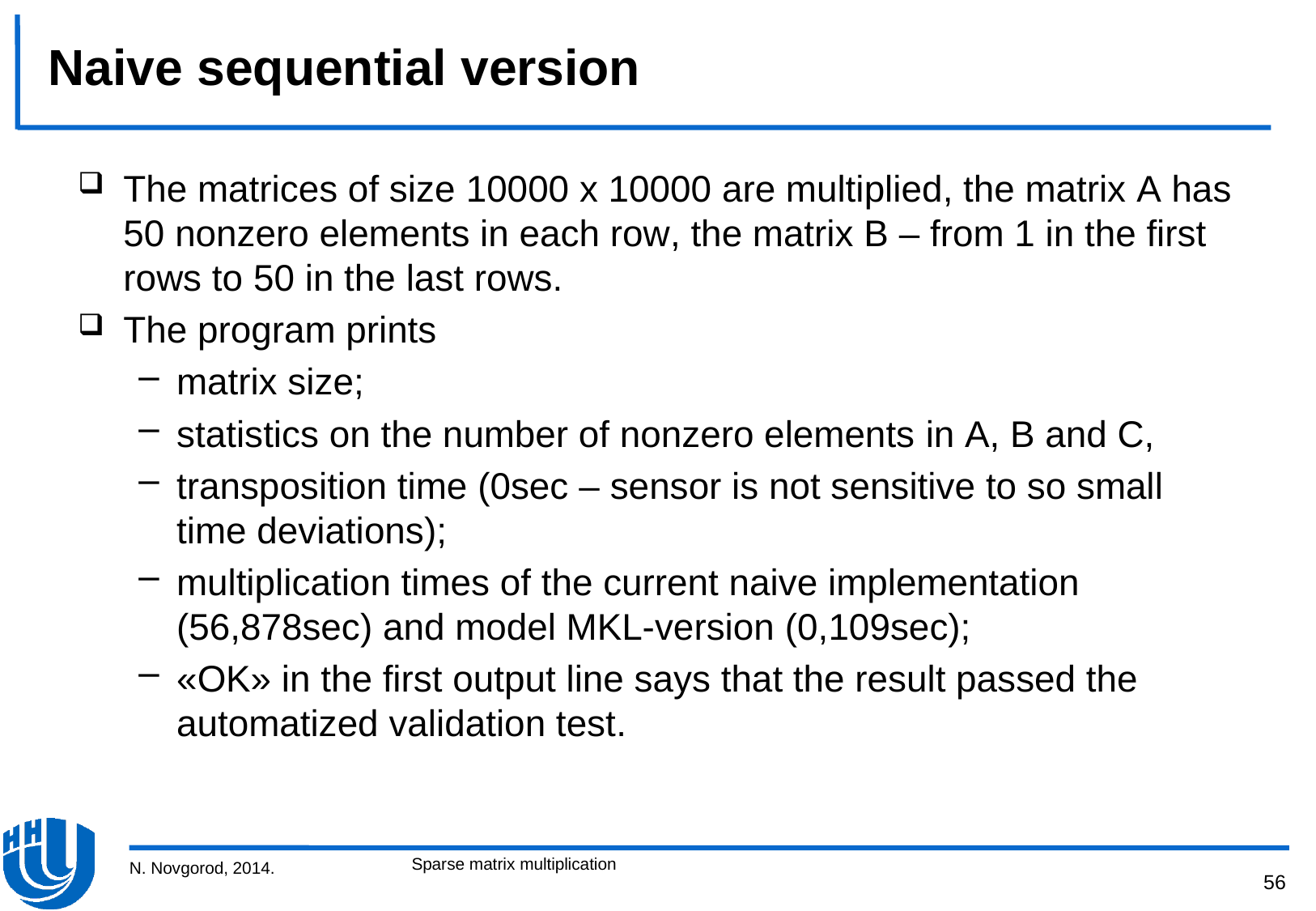

# Naive sequential version
The matrices of size 10000 x 10000 are multiplied, the matrix А has 50 nonzero elements in each row, the matrix B – from 1 in the first rows to 50 in the last rows.
The program prints
matrix size;
statistics on the number of nonzero elements in A, B and C,
transposition time (0sec – sensor is not sensitive to so small time deviations);
multiplication times of the current naive implementation (56,878sec) and model MKL-version (0,109sec);
«OK» in the first output line says that the result passed the automatized validation test.
Sparse matrix multiplication
N. Novgorod, 2014.
56